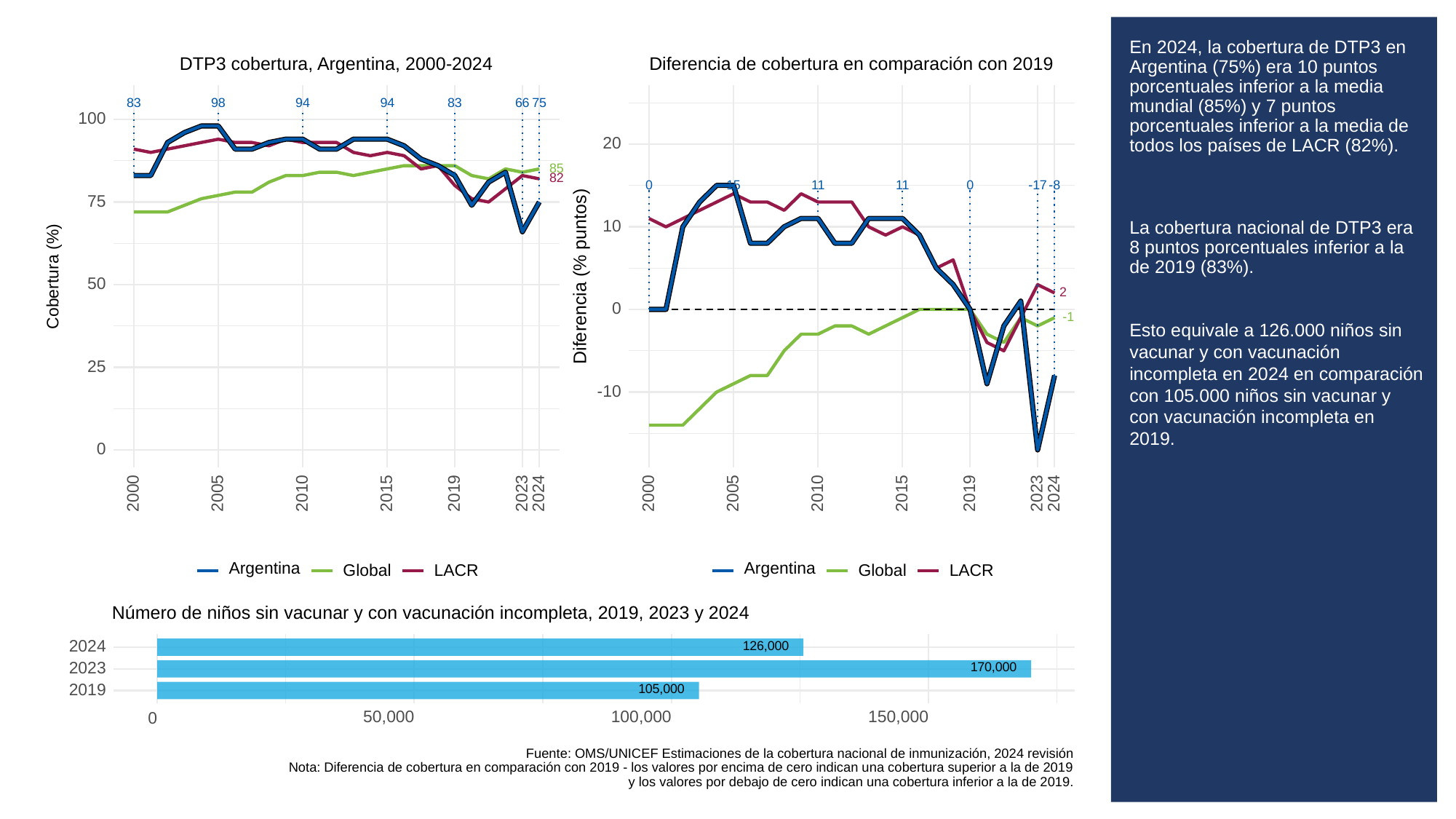

# En 2024, la cobertura de DTP3 en Argentina (75%) era 10 puntos porcentuales inferior a la media mundial (85%) y 7 puntos porcentuales inferior a la media de todos los países de LACR (82%).

La cobertura nacional de DTP3 era 8 puntos porcentuales inferior a la de 2019 (83%).

Esto equivale a 126.000 niños sin vacunar y con vacunación incompleta en 2024 en comparación con 105.000 niños sin vacunar y con vacunación incompleta en 2019.

DTP3 cobertura, Argentina, 2000-2024
Diferencia de cobertura en comparación con 2019

83
83
98
94
94
66
75

100

20

85

82
0
15
0
-8
11
11
-17

75

10

Diferencia (% puntos)

Cobertura (%)
50

2
0

-1

25

-10

0

2023
2023
2000
2005
2010
2015
2019
2024
2000
2005
2010
2015
2019
2024
Argentina
Argentina
Global
LACR
Global
LACR

Número de niños sin vacunar y con vacunación incompleta, 2019, 2023 y 2024

126,000
2024

170,000
2023

105,000
2019

50,000
100,000
150,000
0
Fuente: OMS/UNICEF Estimaciones de la cobertura nacional de inmunización, 2024 revisión
Nota: Diferencia de cobertura en comparación con 2019 - los valores por encima de cero indican una cobertura superior a la de 2019
y los valores por debajo de cero indican una cobertura inferior a la de 2019.